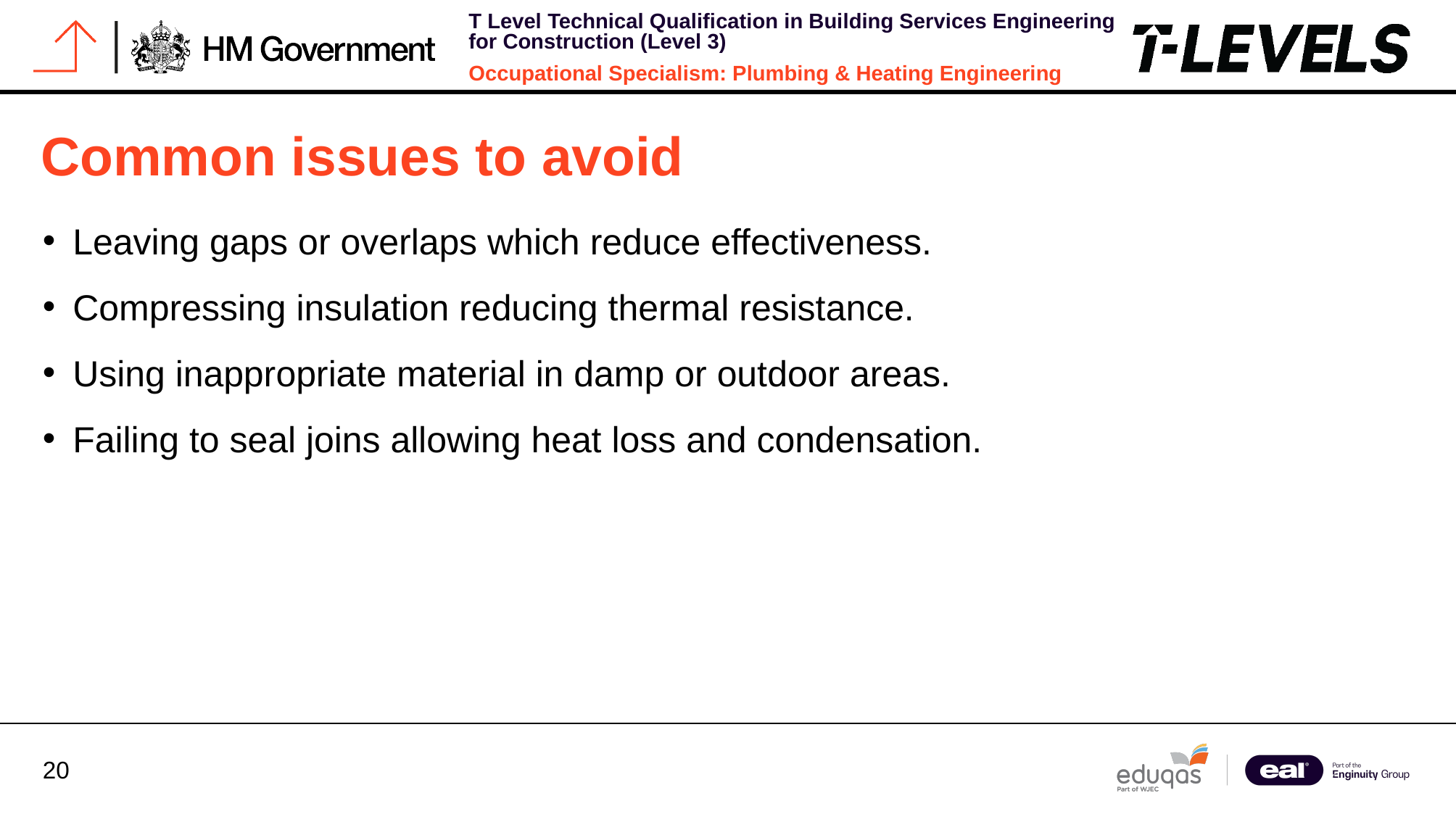

# Common issues to avoid
Leaving gaps or overlaps which reduce effectiveness.
Compressing insulation reducing thermal resistance.
Using inappropriate material in damp or outdoor areas.
Failing to seal joins allowing heat loss and condensation.